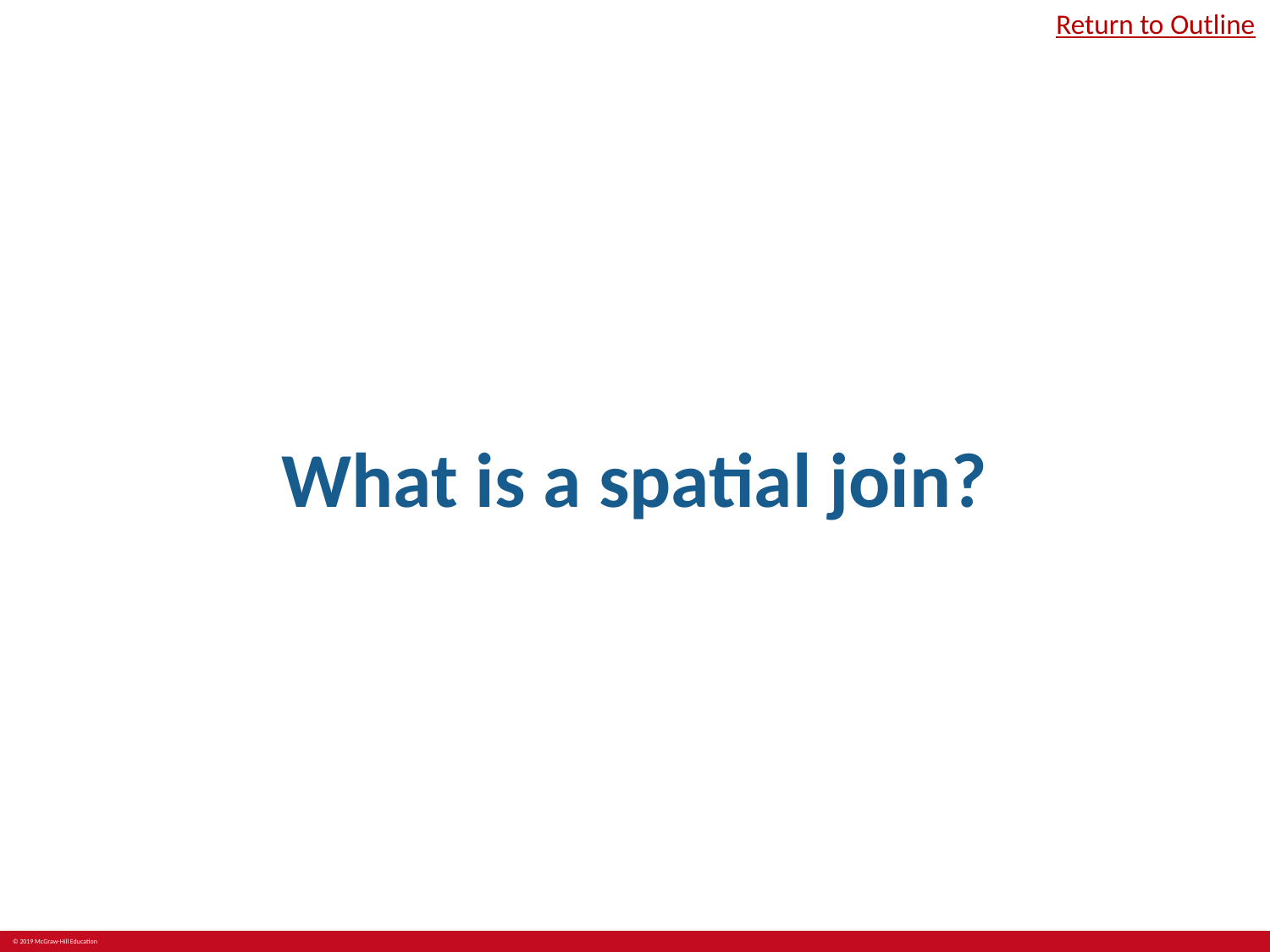

Return to Outline
# What is a spatial join?